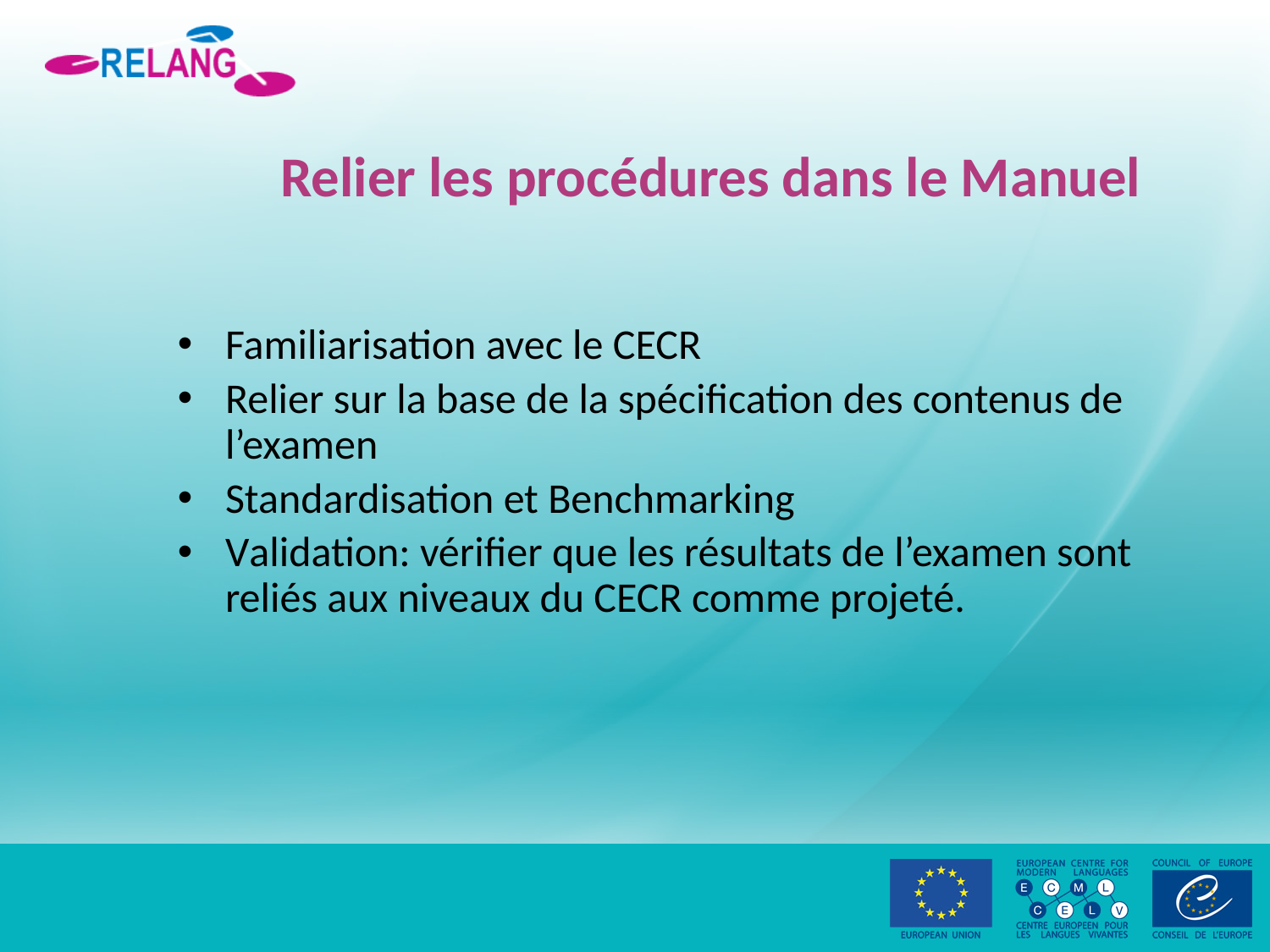

# Relier les procédures dans le Manuel
Familiarisation avec le CECR
Relier sur la base de la spécification des contenus de l’examen
Standardisation et Benchmarking
Validation: vérifier que les résultats de l’examen sont reliés aux niveaux du CECR comme projeté.